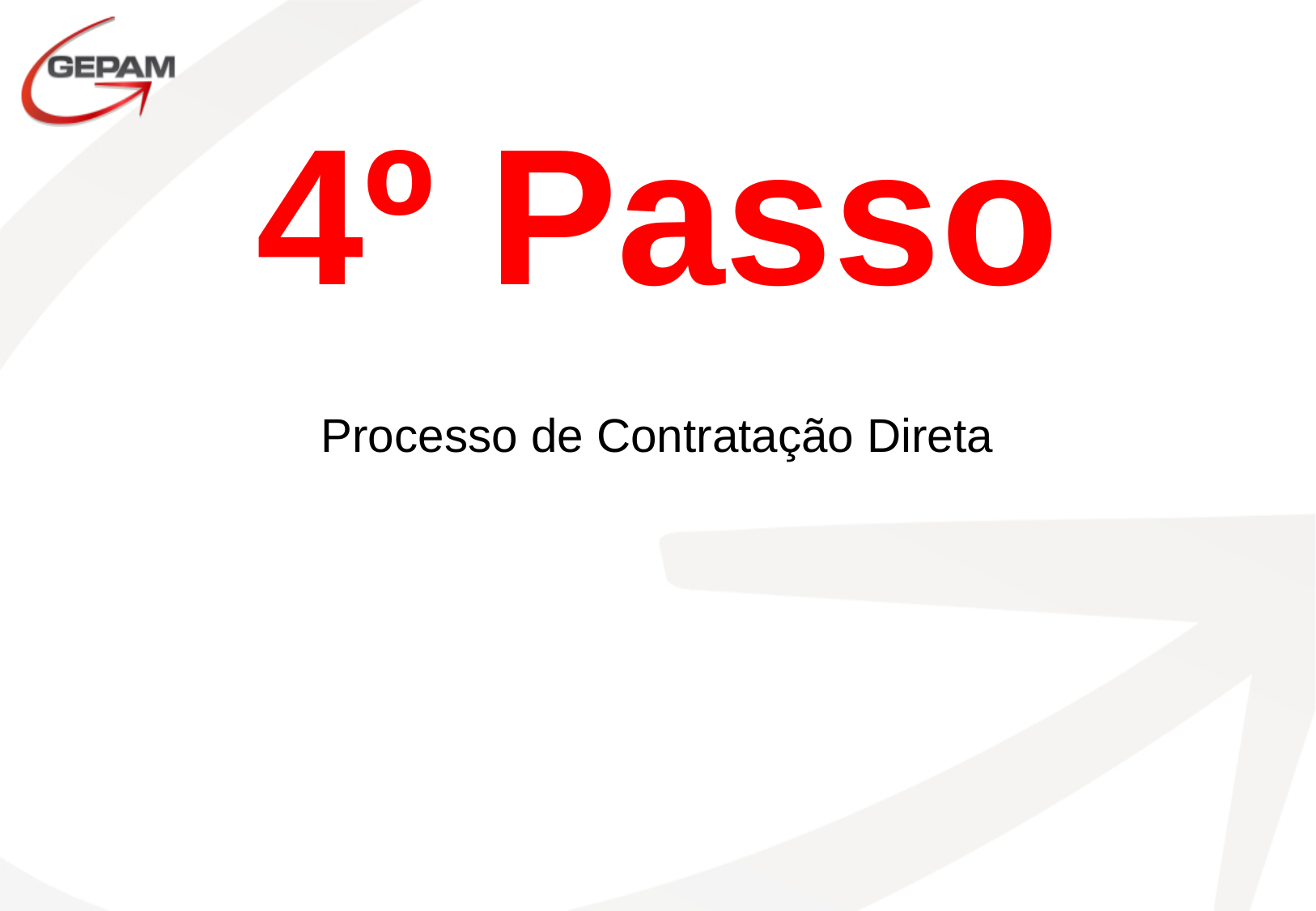

# 4º Passo
Processo de Contratação Direta